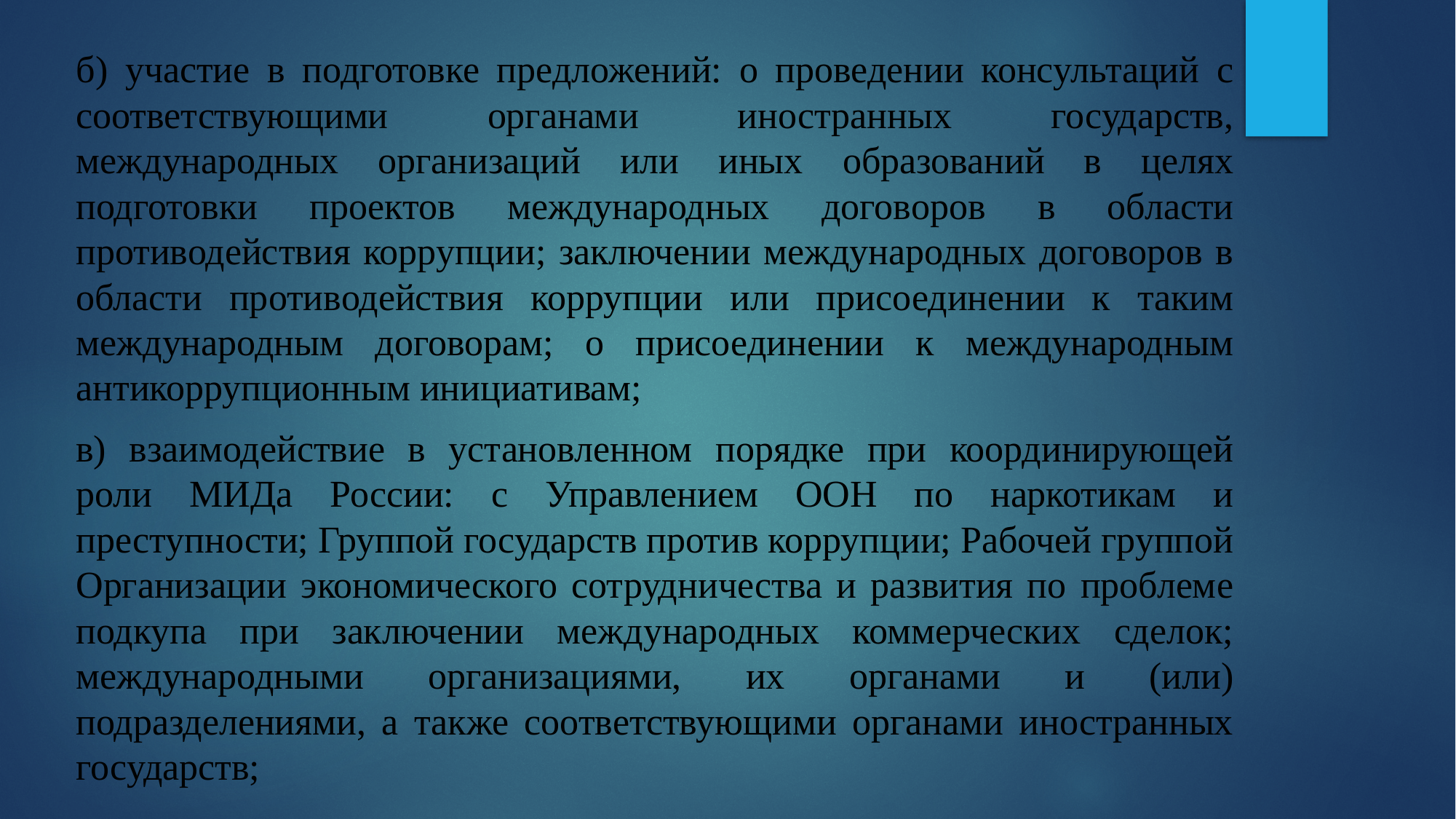

б) участие в подготовке предложений: о проведении консультаций с соответствующими органами иностранных государств, международных организаций или иных образований в целях подготовки проектов международных договоров в области противодействия коррупции; заключении международных договоров в области противодействия коррупции или присоединении к таким международным договорам; о присоединении к международным антикоррупционным инициативам;
в) взаимодействие в установленном порядке при координирующей роли МИДа России: с Управлением ООН по наркотикам и преступности; Группой государств против коррупции; Рабочей группой Организации экономического сотрудничества и развития по проблеме подкупа при заключении международных коммерческих сделок; международными организациями, их органами и (или) подразделениями, а также соответствующими органами иностранных государств;